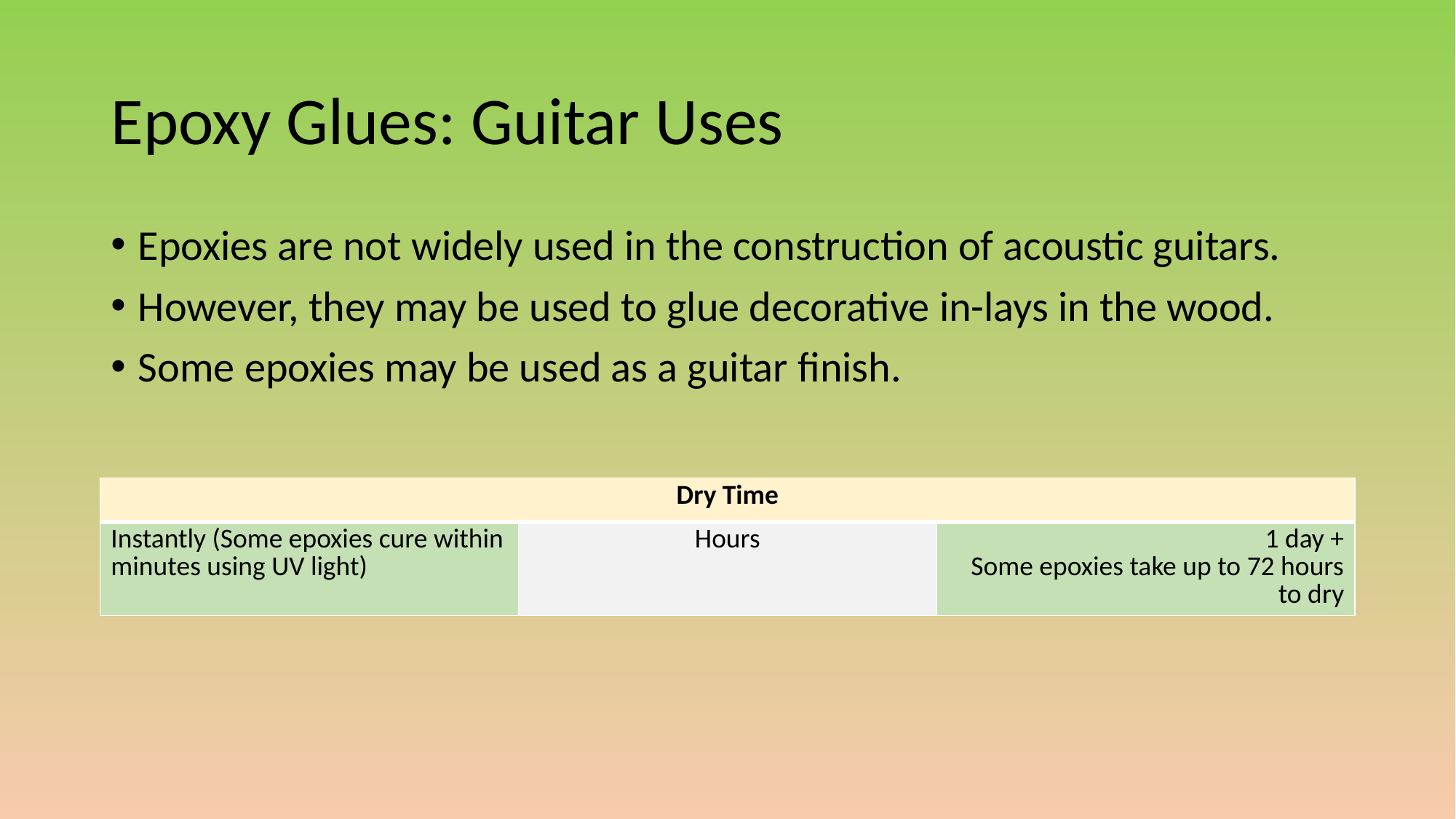

# Epoxy Glues: Guitar Uses
Epoxies are not widely used in the construction of acoustic guitars.
However, they may be used to glue decorative in-lays in the wood.
Some epoxies may be used as a guitar finish.
| Dry Time |  |  |
| --- | --- | --- |
| Instantly (Some epoxies cure within minutes using UV light) | Hours | 1 day + Some epoxies take up to 72 hours to dry |